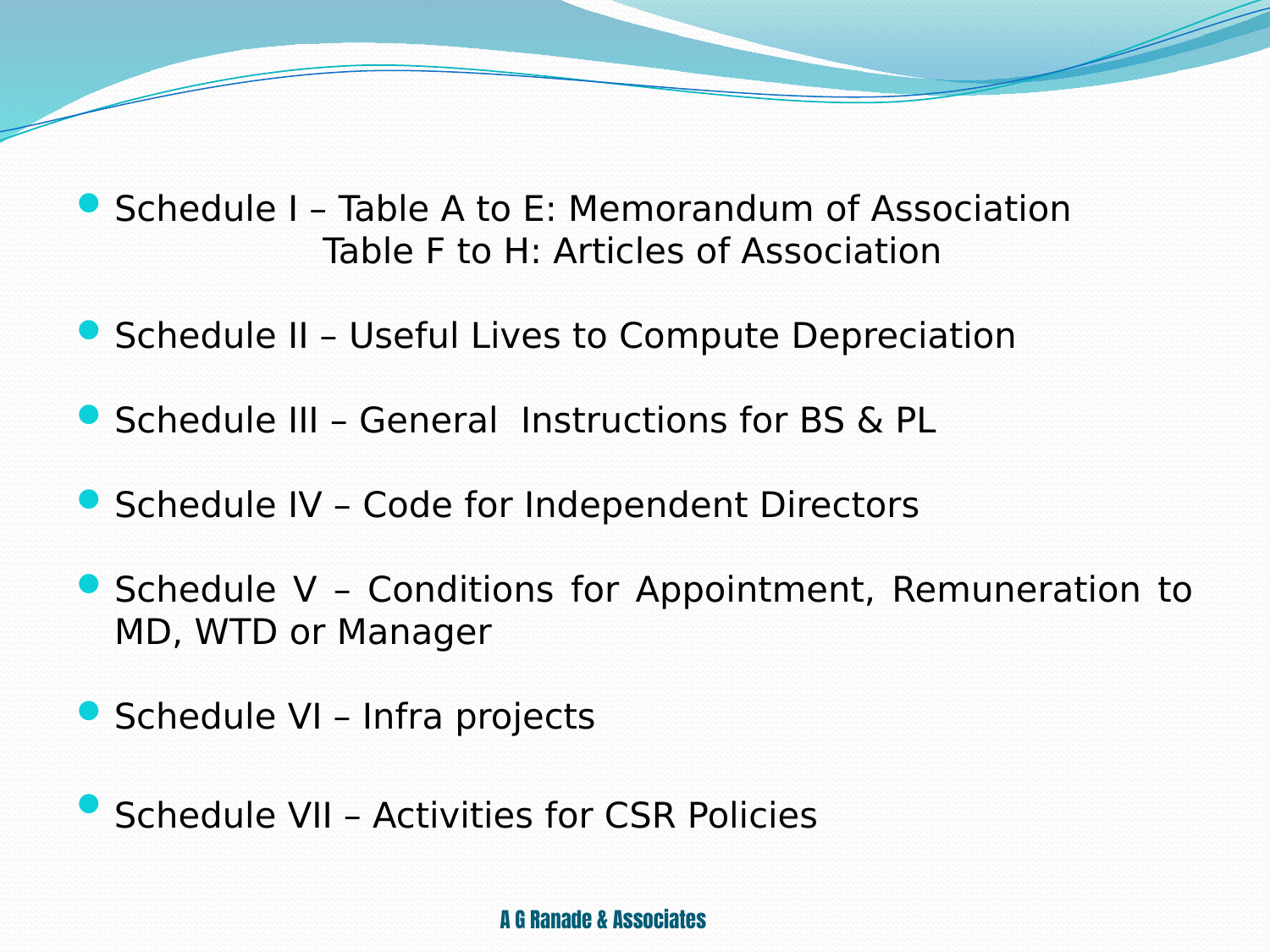

Schedule I – Table A to E: Memorandum of Association
                      Table F to H: Articles of Association

Schedule II – Useful Lives to Compute Depreciation

Schedule III – General  Instructions for BS & PL

Schedule IV – Code for Independent Directors

Schedule V – Conditions for Appointment, Remuneration to MD, WTD or Manager

Schedule VI – Infra projects

Schedule VII – Activities for CSR Policies

A G Ranade & Associates